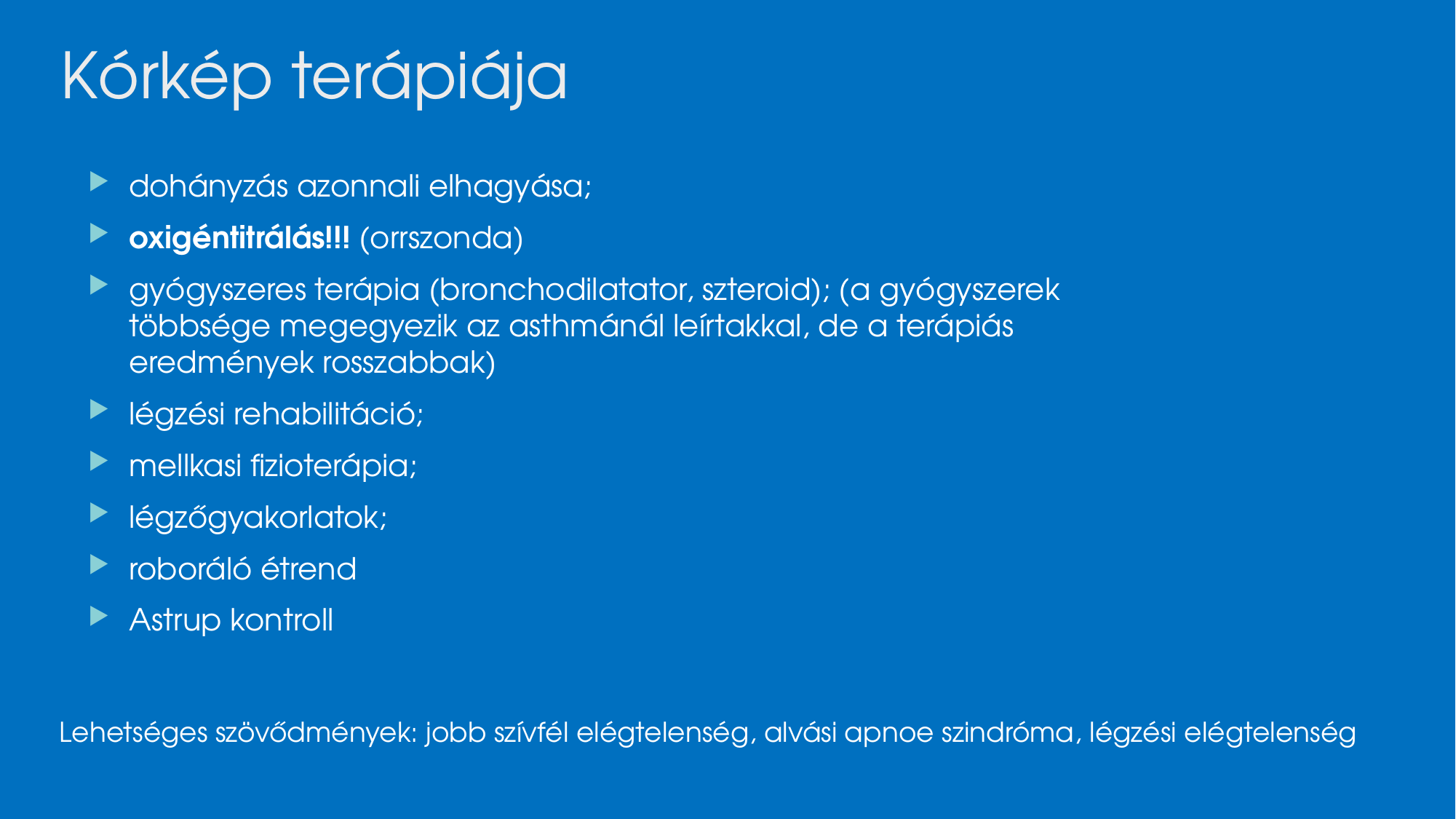

# Kórkép terápiája
dohányzás azonnali elhagyása;
oxigéntitrálás!!! (orrszonda)
gyógyszeres terápia (bronchodilatator, szteroid); (a gyógyszerek többsége megegyezik az asthmánál leírtakkal, de a terápiás eredmények rosszabbak)
légzési rehabilitáció;
mellkasi fizioterápia;
légzőgyakorlatok;
roboráló étrend
Astrup kontroll
Lehetséges szövődmények: jobb szívfél elégtelenség, alvási apnoe szindróma, légzési elégtelenség